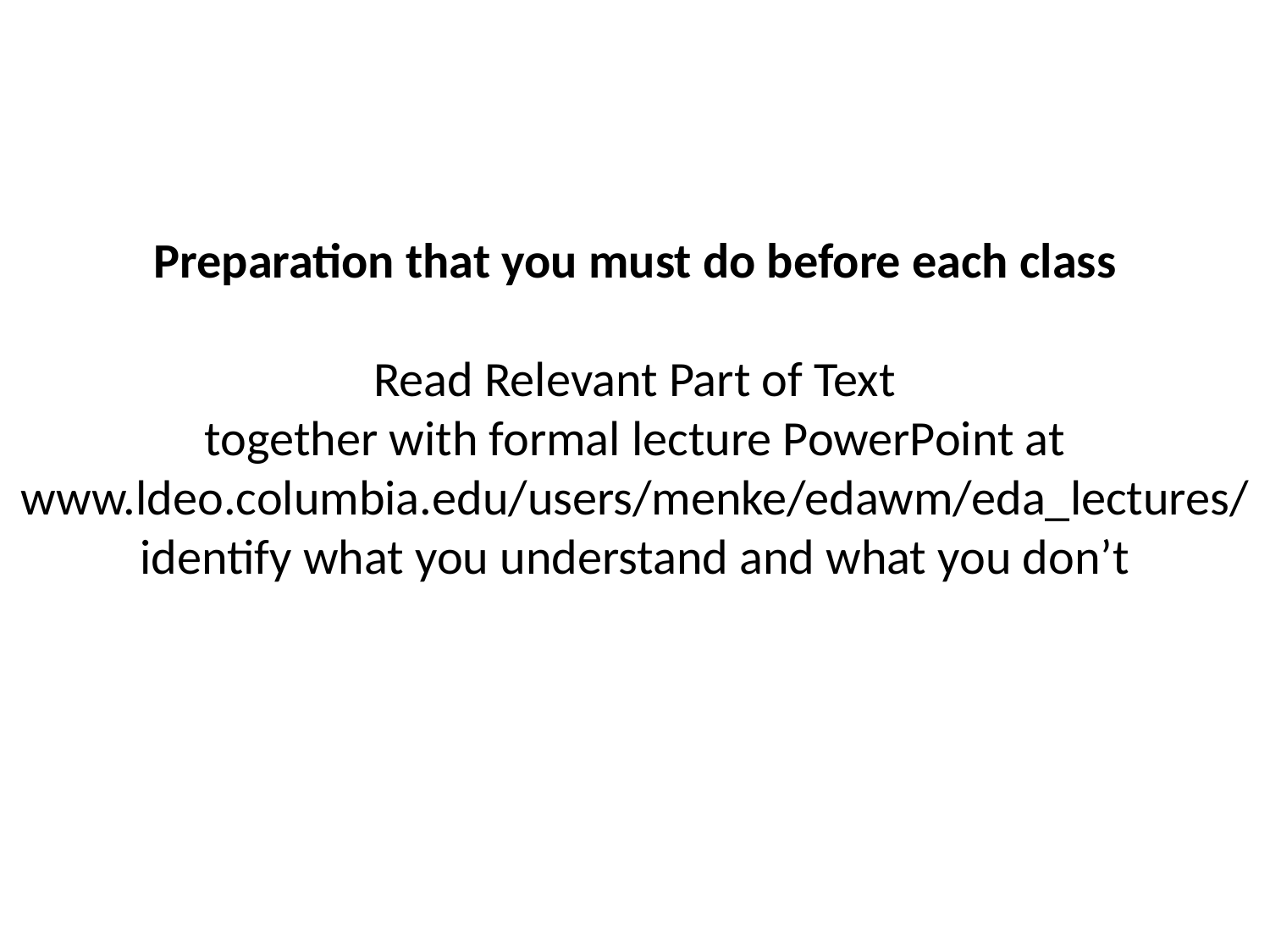

Preparation that you must do before each class

Read Relevant Part of Text
together with formal lecture PowerPoint at
www.ldeo.columbia.edu/users/menke/edawm/eda_lectures/
identify what you understand and what you don’t